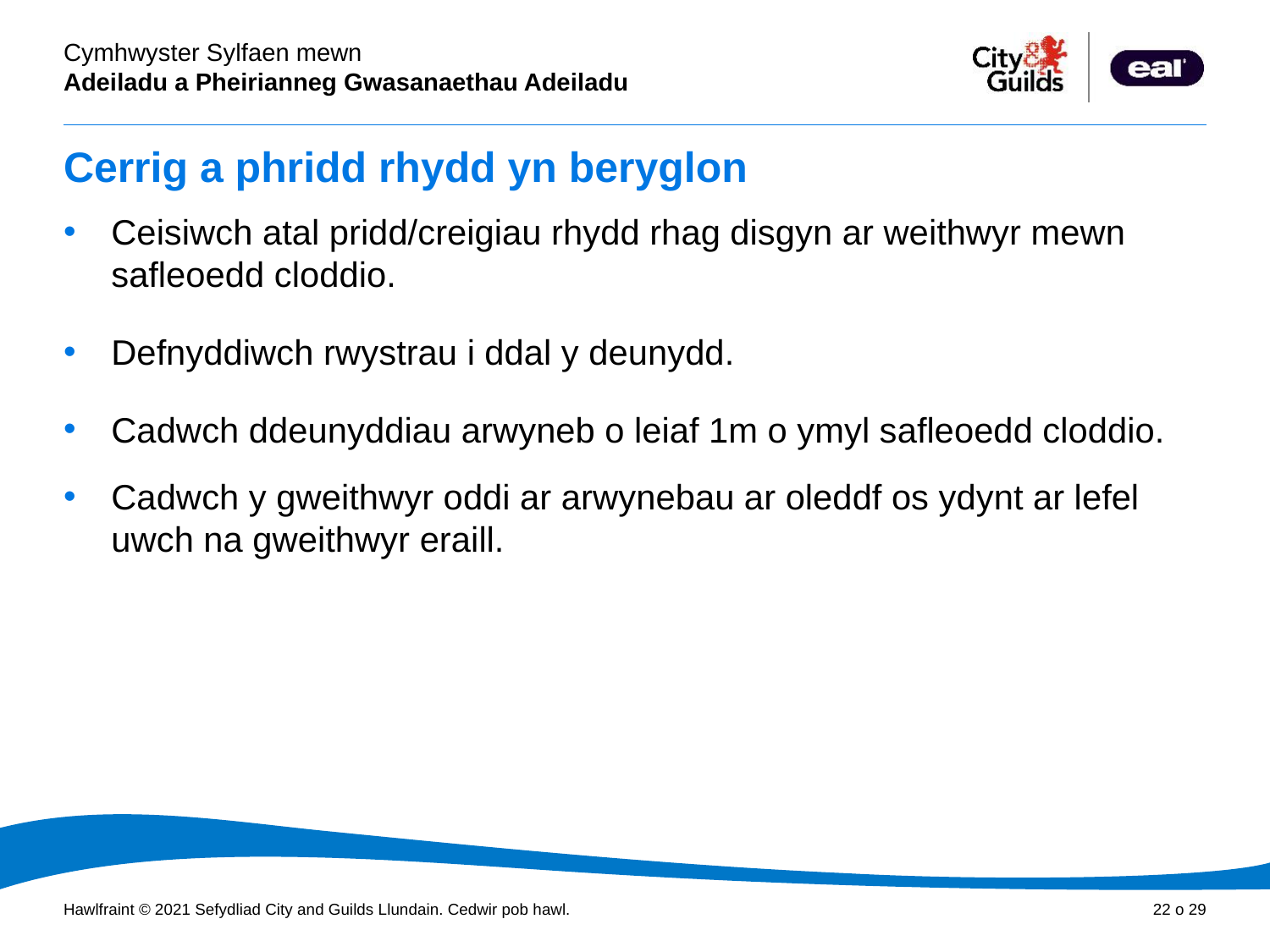

# Cerrig a phridd rhydd yn beryglon
Ceisiwch atal pridd/creigiau rhydd rhag disgyn ar weithwyr mewn safleoedd cloddio.
Defnyddiwch rwystrau i ddal y deunydd.
Cadwch ddeunyddiau arwyneb o leiaf 1m o ymyl safleoedd cloddio.
Cadwch y gweithwyr oddi ar arwynebau ar oleddf os ydynt ar lefel uwch na gweithwyr eraill.